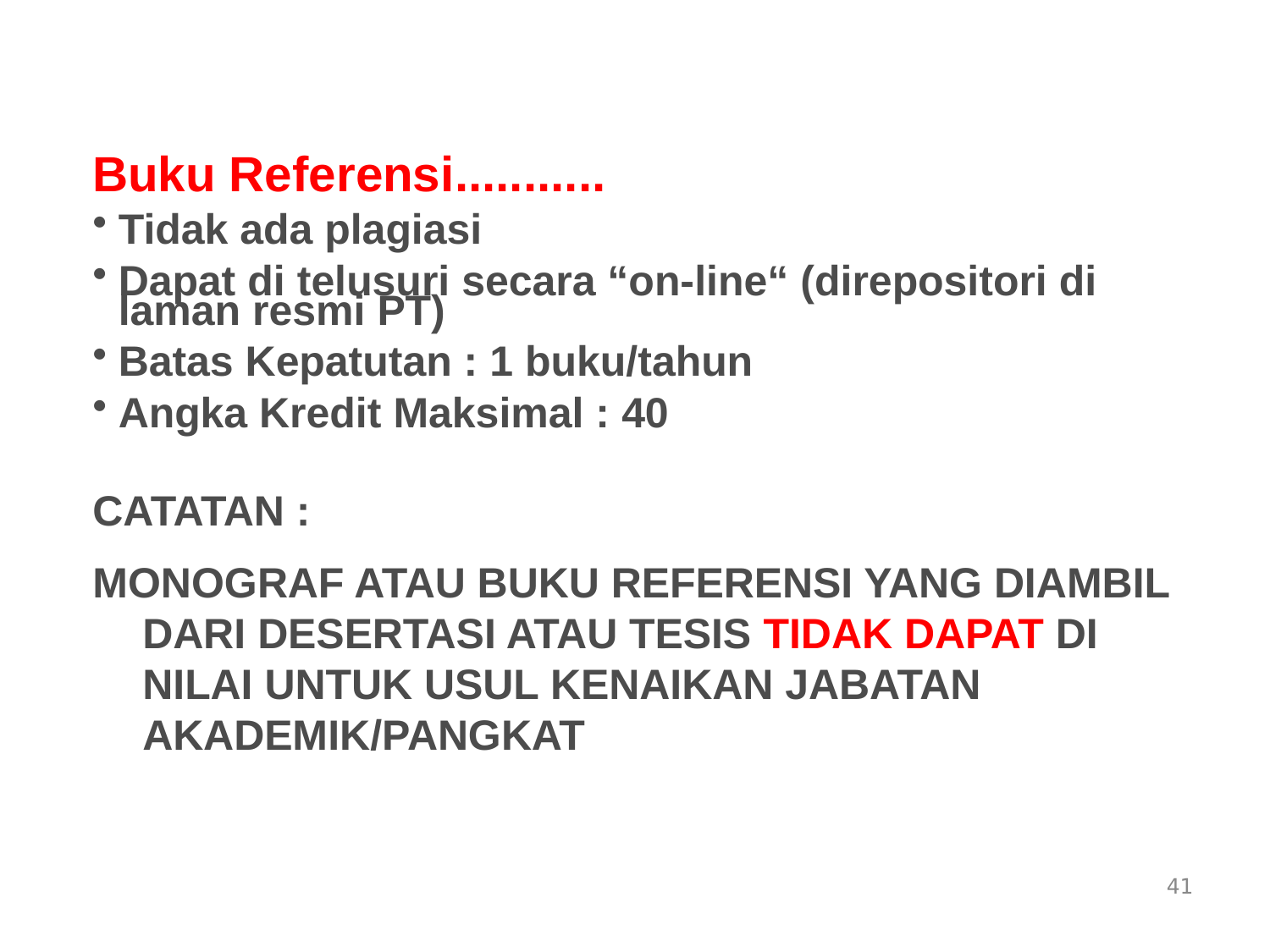

Buku Referensi...........
Tidak ada plagiasi
Dapat di telusuri secara “on-line“ (direpositori di laman resmi PT)
Batas Kepatutan : 1 buku/tahun
Angka Kredit Maksimal : 40
CATATAN :
MONOGRAF ATAU BUKU REFERENSI YANG DIAMBIL  DARI DESERTASI ATAU TESIS TIDAK DAPAT DI NILAI UNTUK USUL KENAIKAN JABATAN AKADEMIK/PANGKAT
41